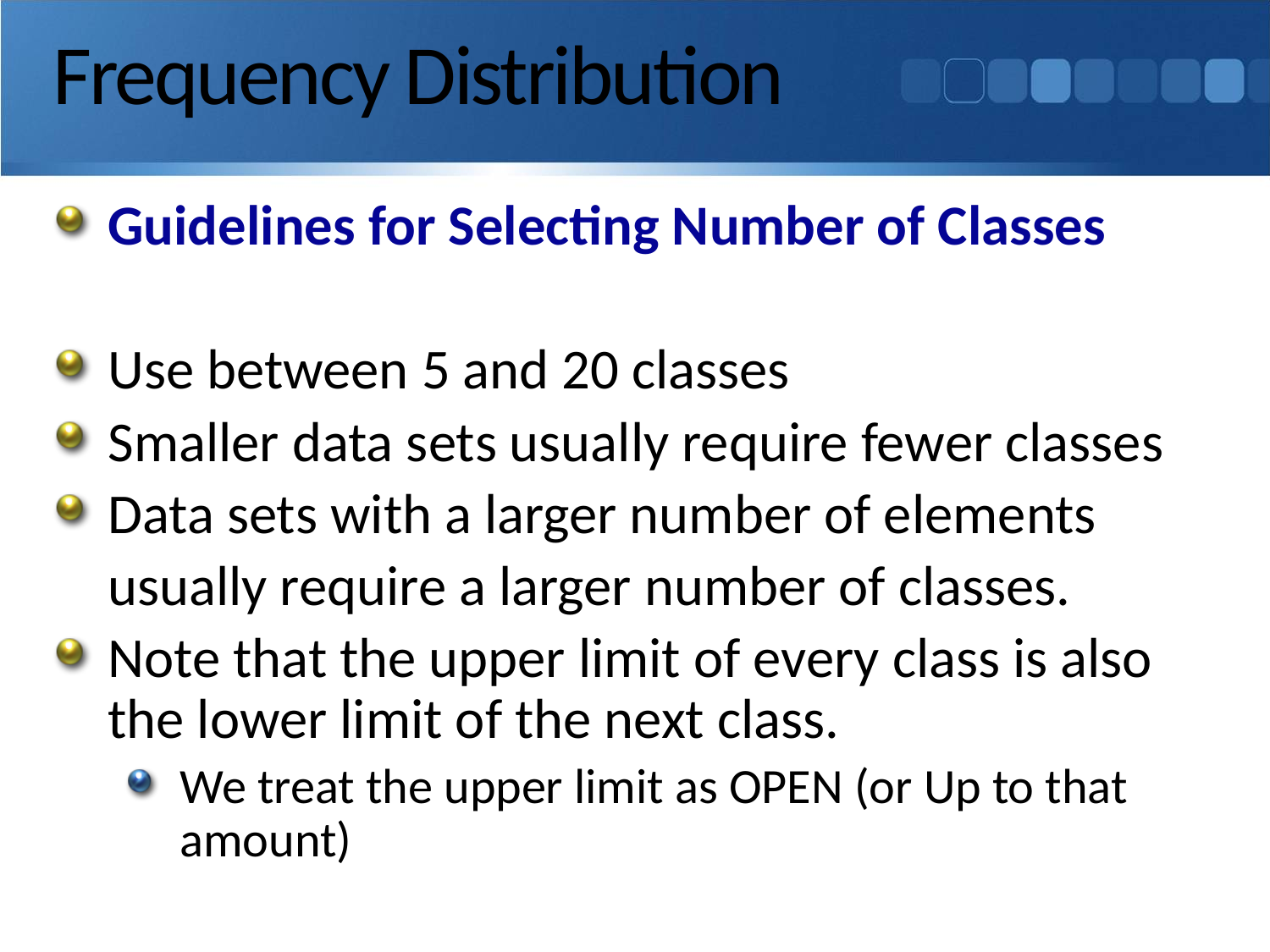

# Frequency Distribution
Guidelines for Selecting Number of Classes

Use between 5 and 20 classes
Smaller data sets usually require fewer classes
Data sets with a larger number of elements
	usually require a larger number of classes.
Note that the upper limit of every class is also the lower limit of the next class.
We treat the upper limit as OPEN (or Up to that amount)